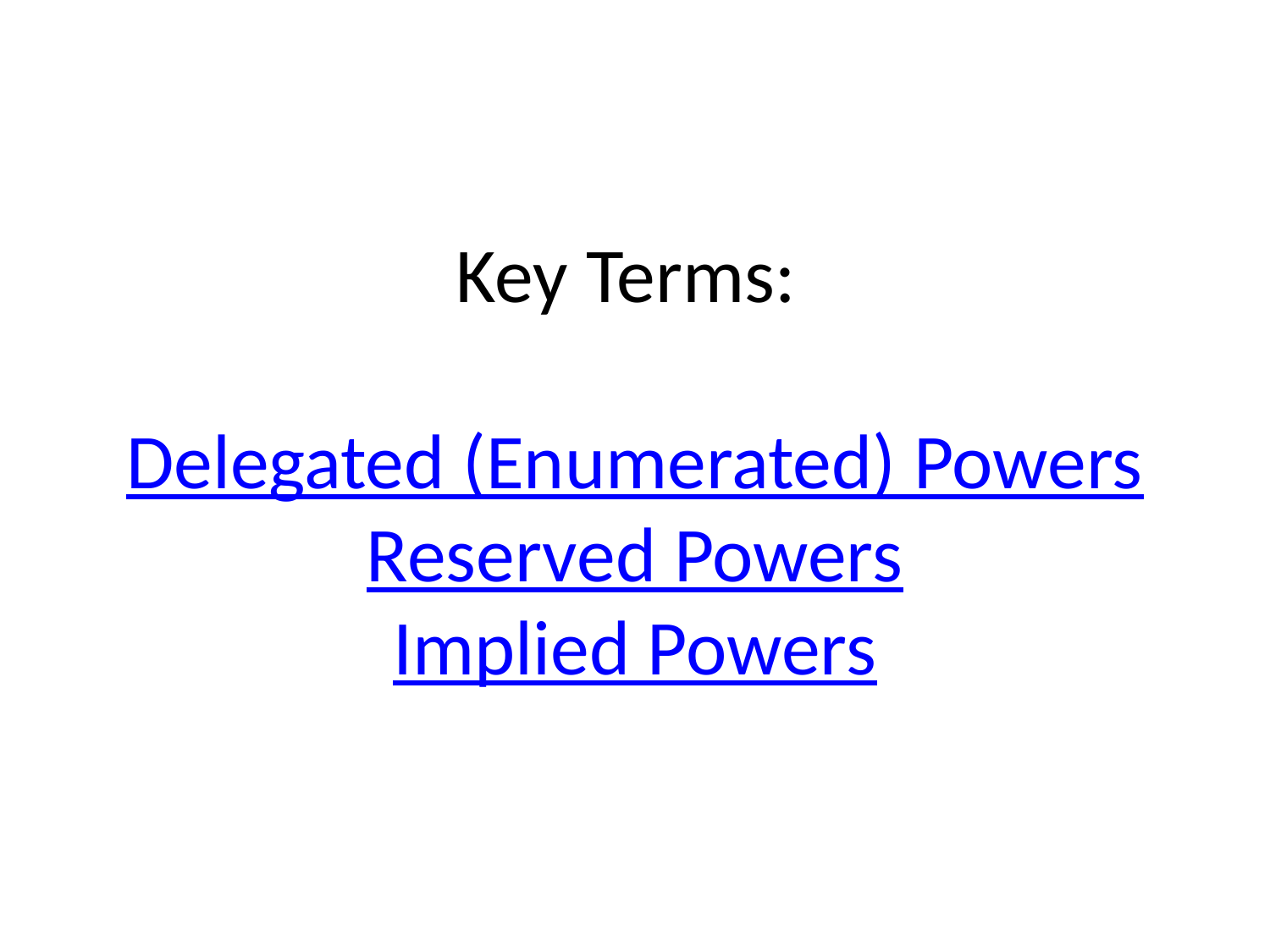

# Key Terms: Delegated (Enumerated) Powers Reserved Powers Implied Powers